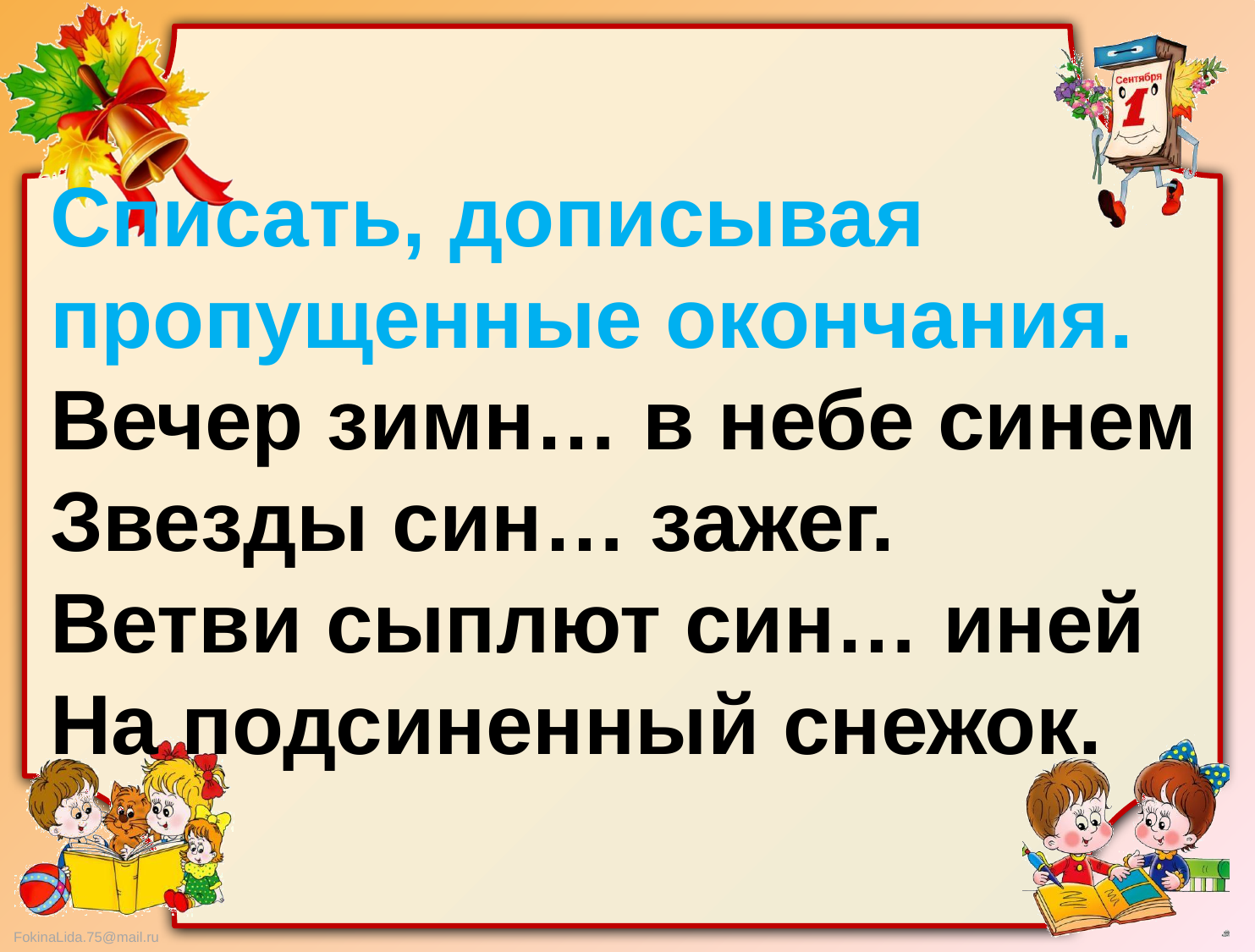

Списать, дописывая пропущенные окончания.
Вечер зимн… в небе синем
Звезды син… зажег.
Ветви сыплют син… иней
На подсиненный снежок.